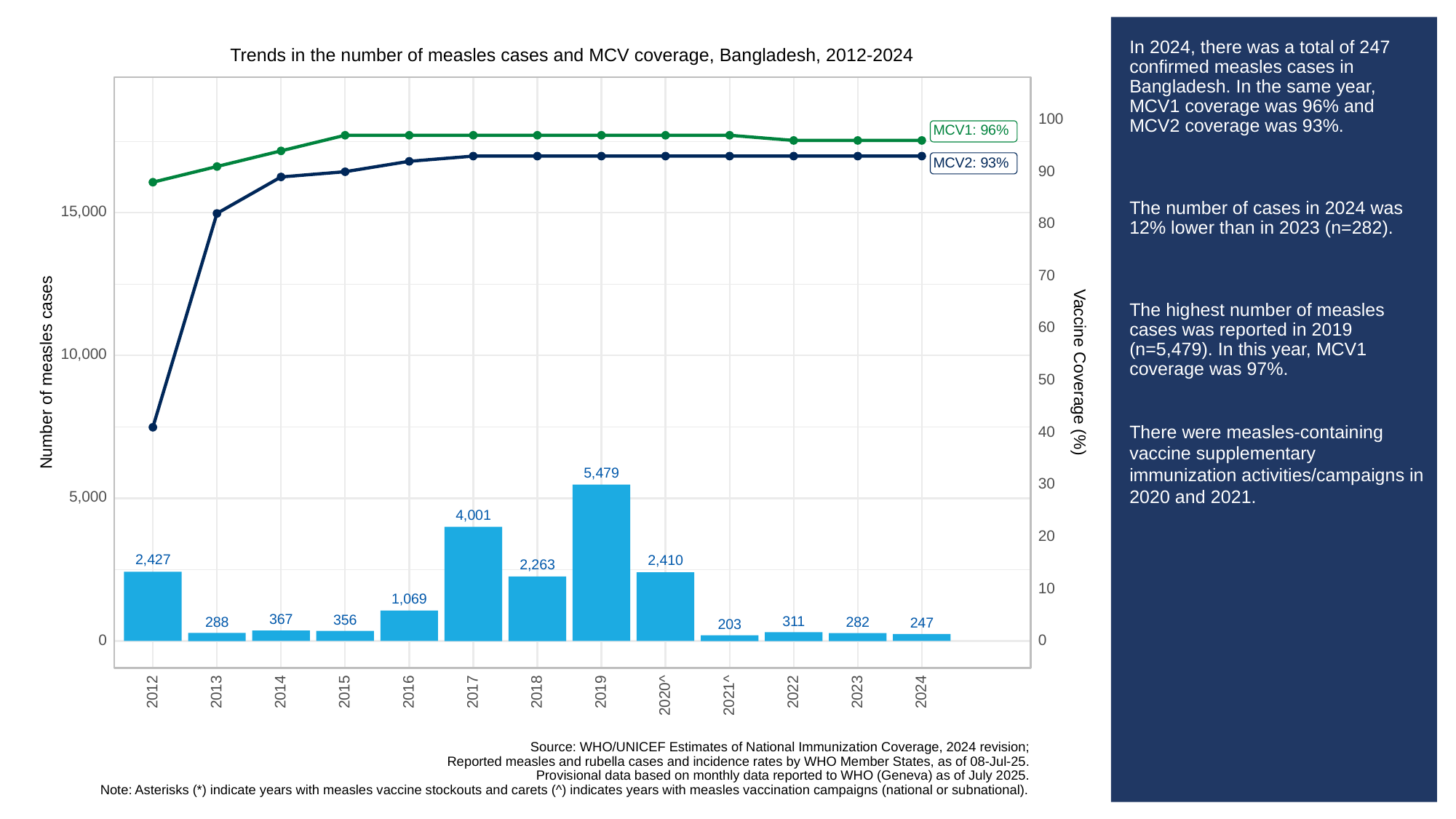

# In 2024, there was a total of 247 confirmed measles cases in Bangladesh. In the same year, MCV1 coverage was 96% and MCV2 coverage was 93%.

The number of cases in 2024 was 12% lower than in 2023 (n=282).

The highest number of measles cases was reported in 2019 (n=5,479). In this year, MCV1 coverage was 97%.

There were measles-containing vaccine supplementary immunization activities/campaigns in 2020 and 2021.

Trends in the number of measles cases and MCV coverage, Bangladesh, 2012-2024

100

MCV1: 96%

MCV2: 93%

90

15,000

80
70

60
10,000

Vaccine Coverage (%)
Number of measles cases
50

40

5,479
30

5,000

4,001

20
2,427
2,410
2,263

10
1,069

367
356
311
288
282
247
203

0
0

2013
2023
2012
2014
2015
2016
2017
2018
2019
2022
2024
2020^
2021^
Source: WHO/UNICEF Estimates of National Immunization Coverage, 2024 revision;
Reported measles and rubella cases and incidence rates by WHO Member States, as of 08-Jul-25.
Provisional data based on monthly data reported to WHO (Geneva) as of July 2025.
Note: Asterisks (*) indicate years with measles vaccine stockouts and carets (^) indicates years with measles vaccination campaigns (national or subnational).